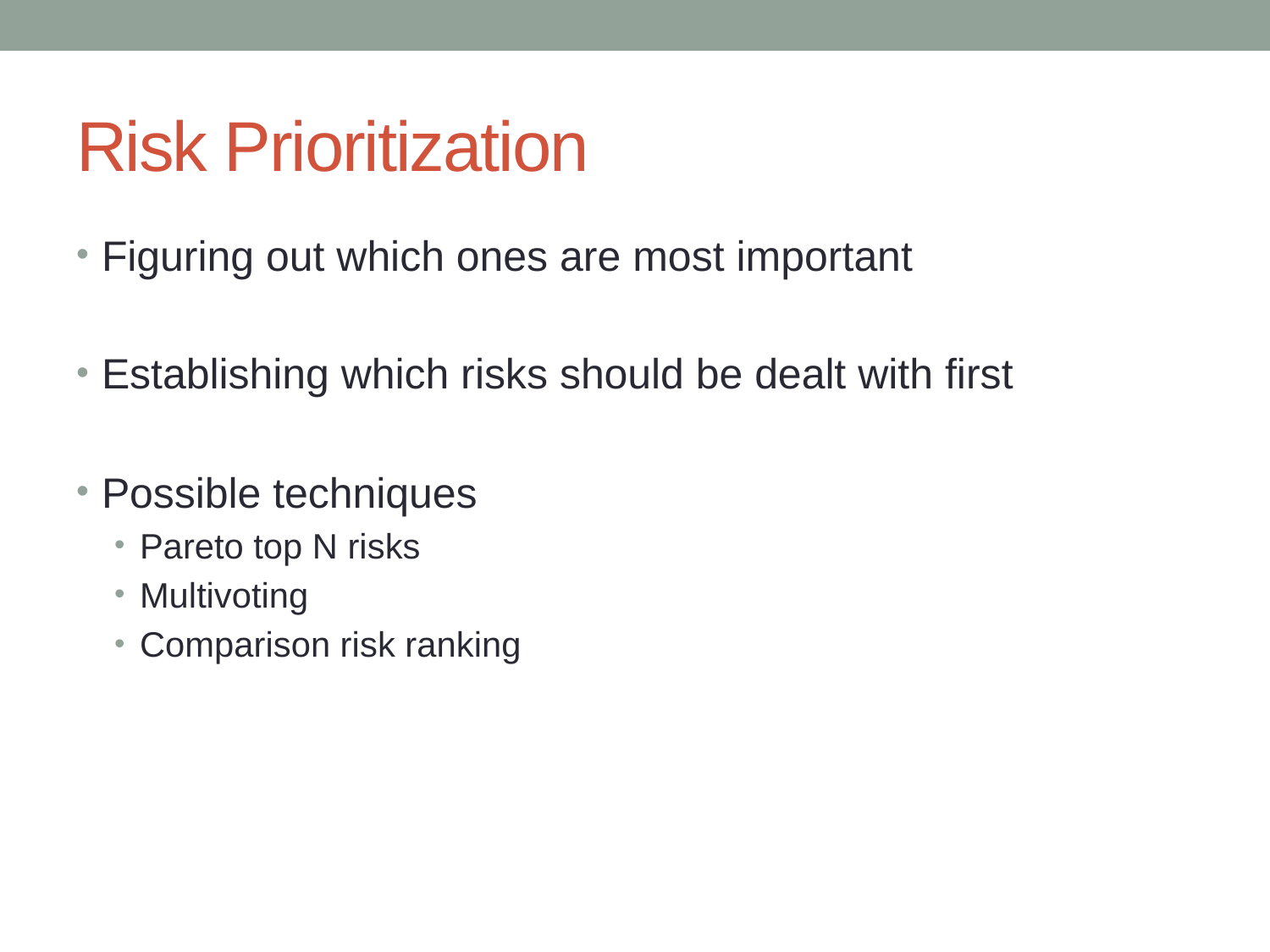

# Risk Prioritization
Figuring out which ones are most important

Establishing which risks should be dealt with first

Possible techniques
Pareto top N risks
Multivoting
Comparison risk ranking